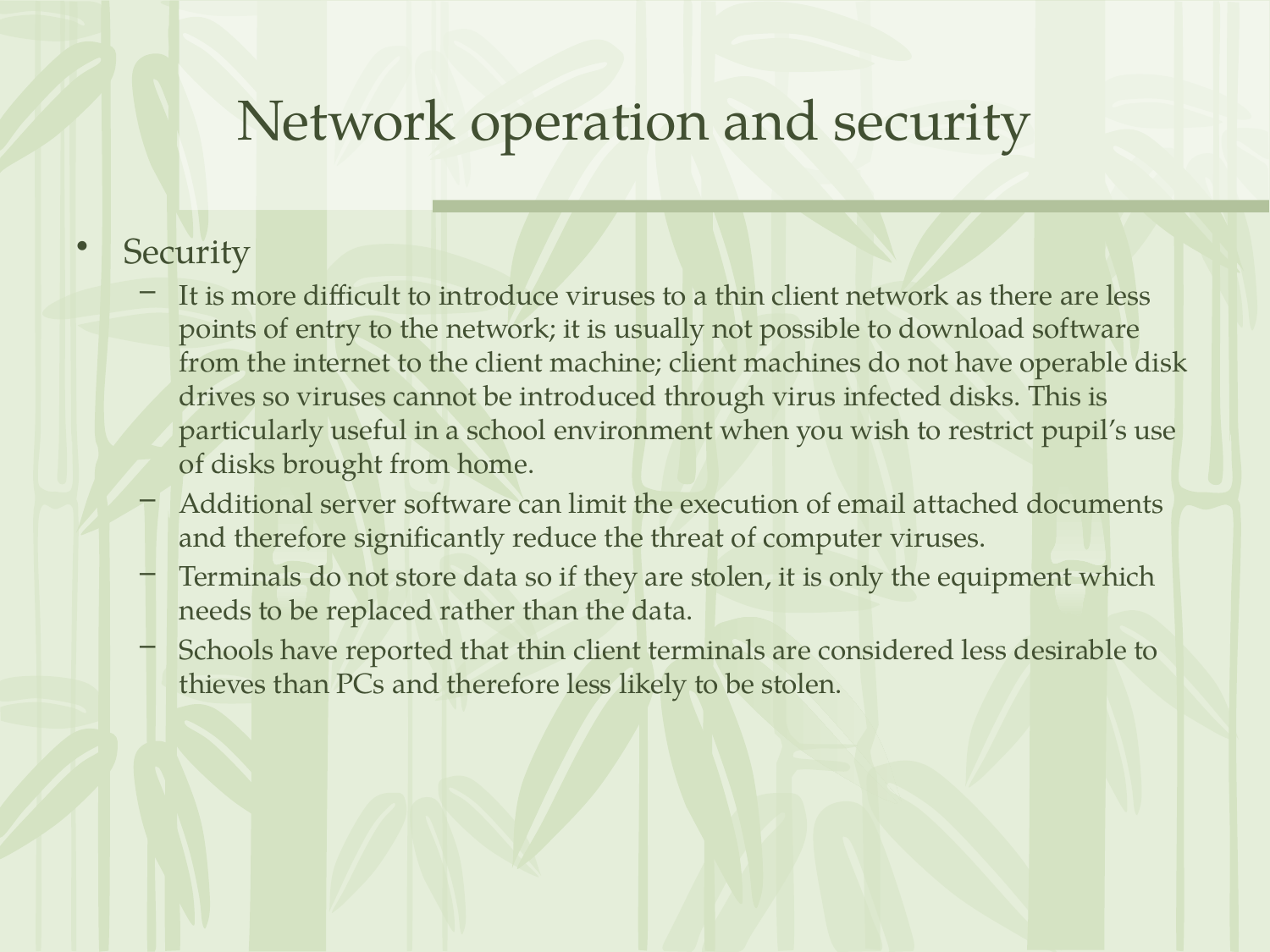

# Network operation and security
Security
It is more difficult to introduce viruses to a thin client network as there are less points of entry to the network; it is usually not possible to download software from the internet to the client machine; client machines do not have operable disk drives so viruses cannot be introduced through virus infected disks. This is particularly useful in a school environment when you wish to restrict pupil’s use of disks brought from home.
Additional server software can limit the execution of email attached documents and therefore significantly reduce the threat of computer viruses.
Terminals do not store data so if they are stolen, it is only the equipment which needs to be replaced rather than the data.
Schools have reported that thin client terminals are considered less desirable to thieves than PCs and therefore less likely to be stolen.